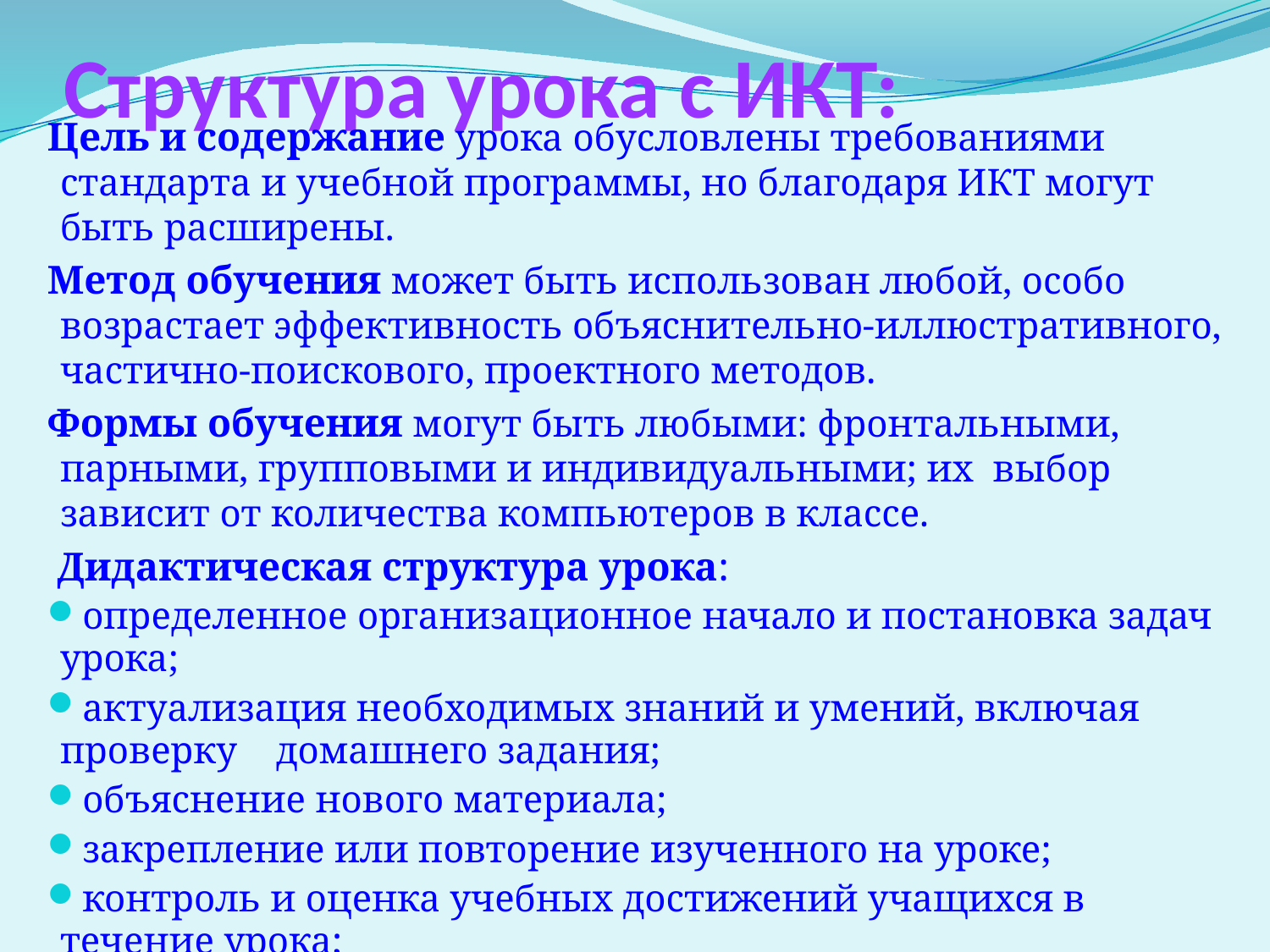

# Структура урока с ИКТ:
Цель и содержание урока обусловлены требованиями стандарта и учебной программы, но благодаря ИКТ могут быть расширены.
Метод обучения может быть использован любой, особо возрастает эффективность объяснительно-иллюстративного, частично-поискового, проектного методов.
Формы обучения могут быть любыми: фронтальными, парными, групповыми и индивидуальными; их  выбор зависит от количества компьютеров в классе.
 Дидактическая структура урока:
определенное организационное начало и постановка задач урока;
актуализация необходимых знаний и умений, включая проверку    домашнего задания;
объяснение нового материала;
закрепление или повторение изученного на уроке;
контроль и оценка учебных достижений учащихся в течение урока;
 подведение итогов урока;
задание на дом;